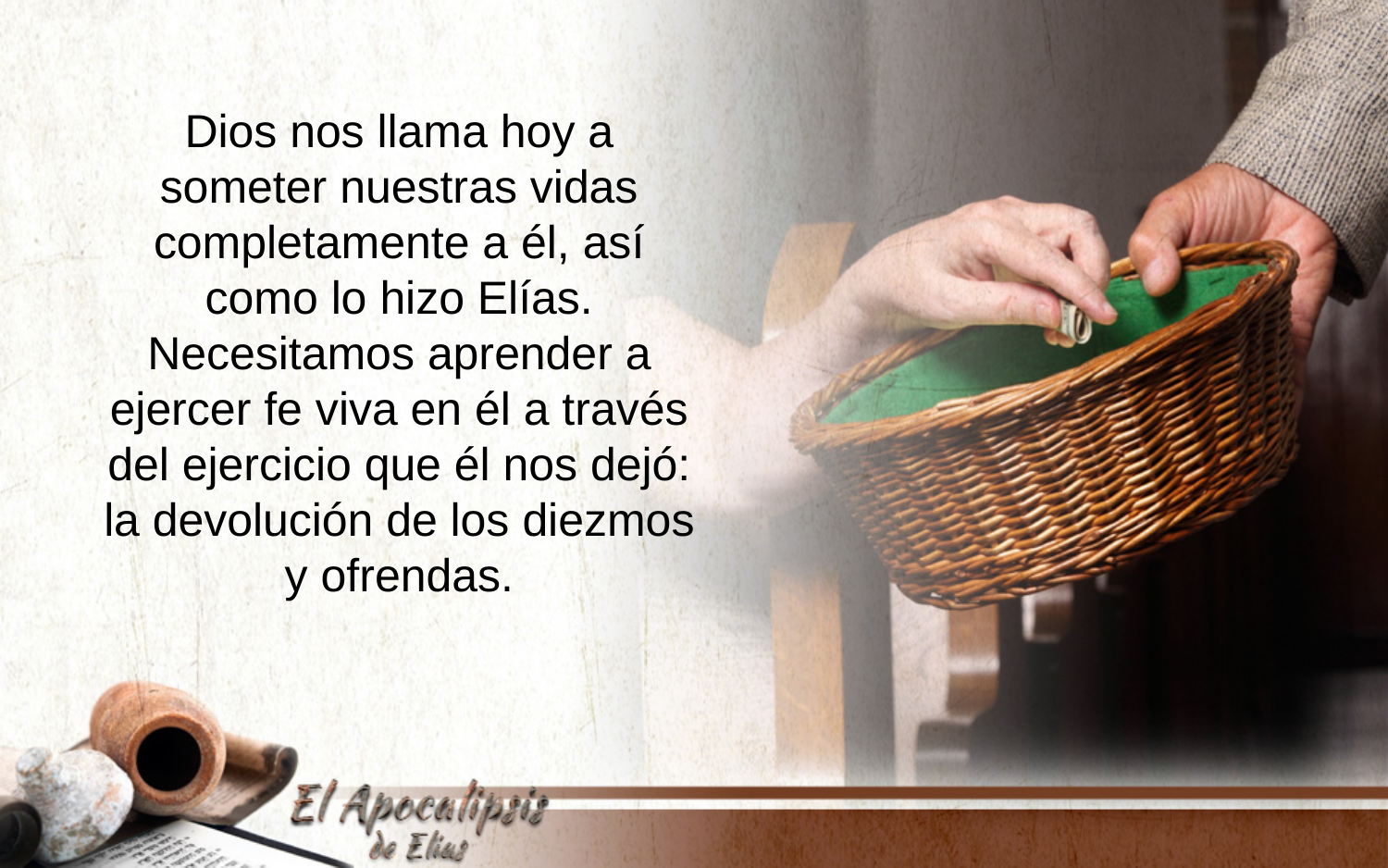

Dios nos llama hoy a someter nuestras vidas completamente a él, así
como lo hizo Elías. Necesitamos aprender a ejercer fe viva en él a través
del ejercicio que él nos dejó: la devolución de los diezmos y ofrendas.